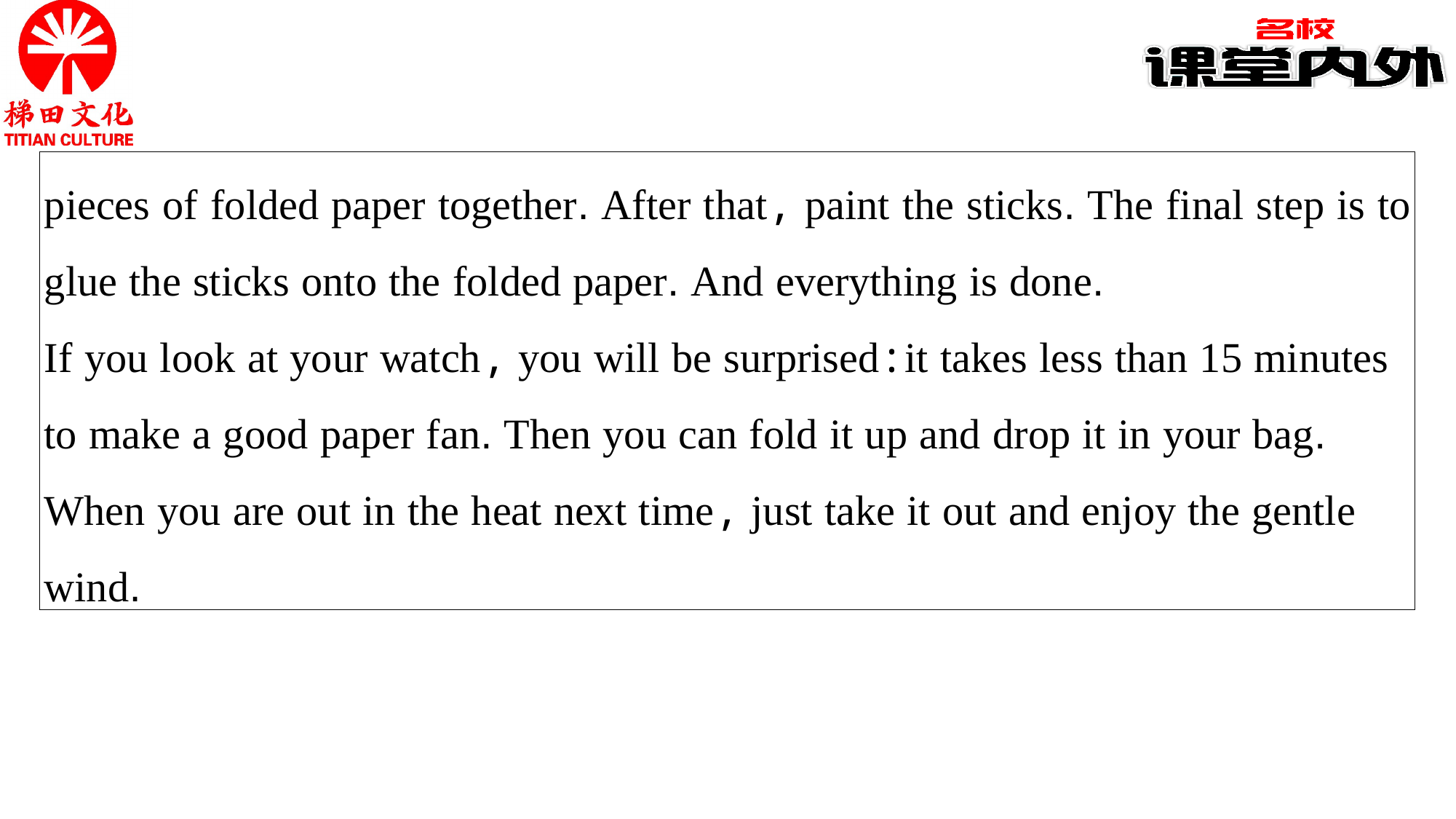

pieces of folded paper together. After that, paint the sticks. The final step is to glue the sticks onto the folded paper. And everything is done.
If you look at your watch, you will be surprised:it takes less than 15 minutes to make a good paper fan. Then you can fold it up and drop it in your bag. When you are out in the heat next time, just take it out and enjoy the gentle wind.